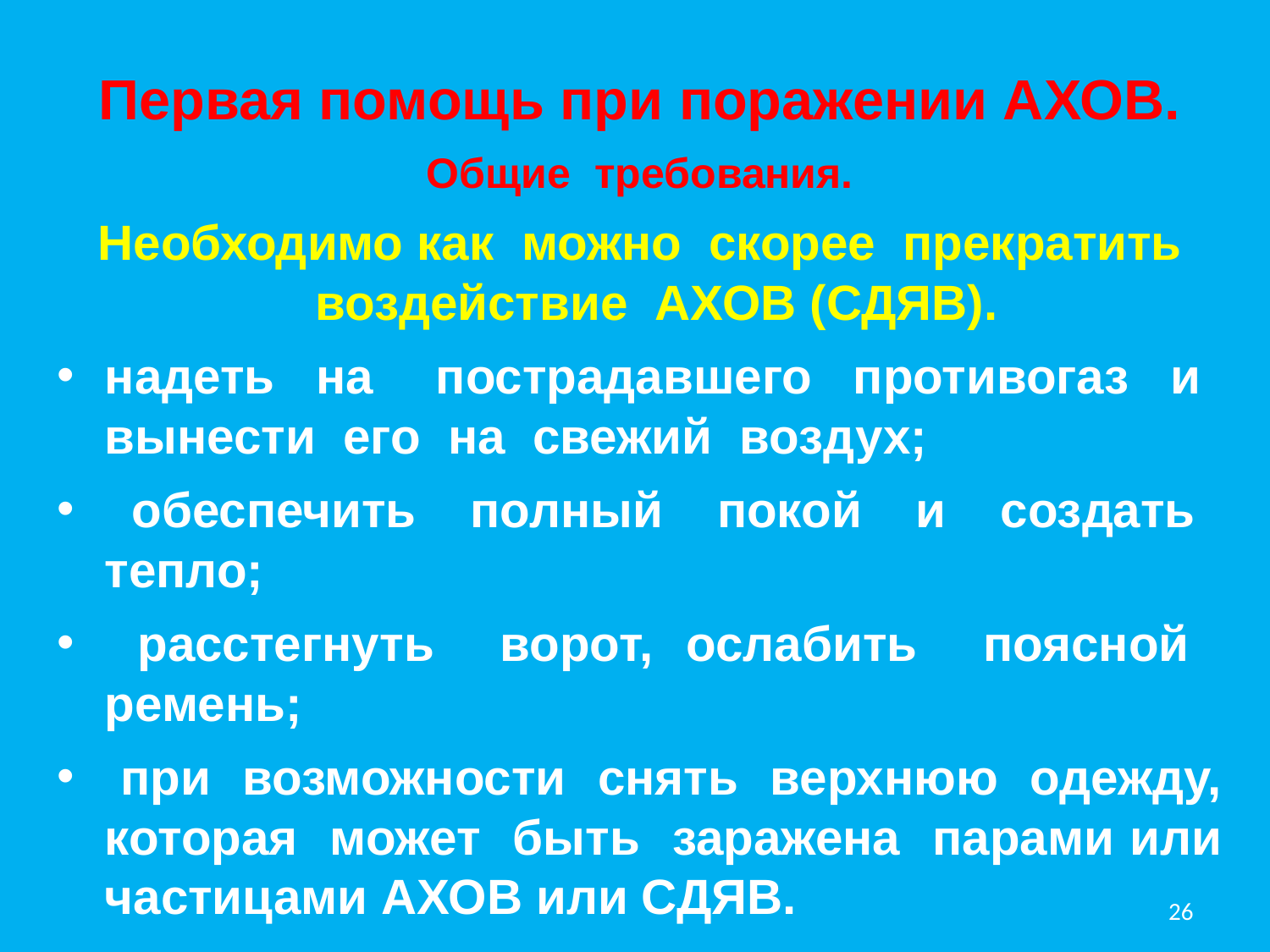

# Первая помощь при поражении АХОВ.
Общие  требования.
Необходимо как  можно  скорее  прекратить воздействие  АХОВ (СДЯВ).
надеть  на   пострадавшего  противогаз  и  вынести  его  на  свежий  воздух;
 обеспечить  полный  покой  и  создать  тепло;
 расстегнуть  ворот, ослабить  поясной  ремень;
 при  возможности  снять  верхнюю  одежду, которая  может  быть  заражена  парами или частицами АХОВ или СДЯВ.

26